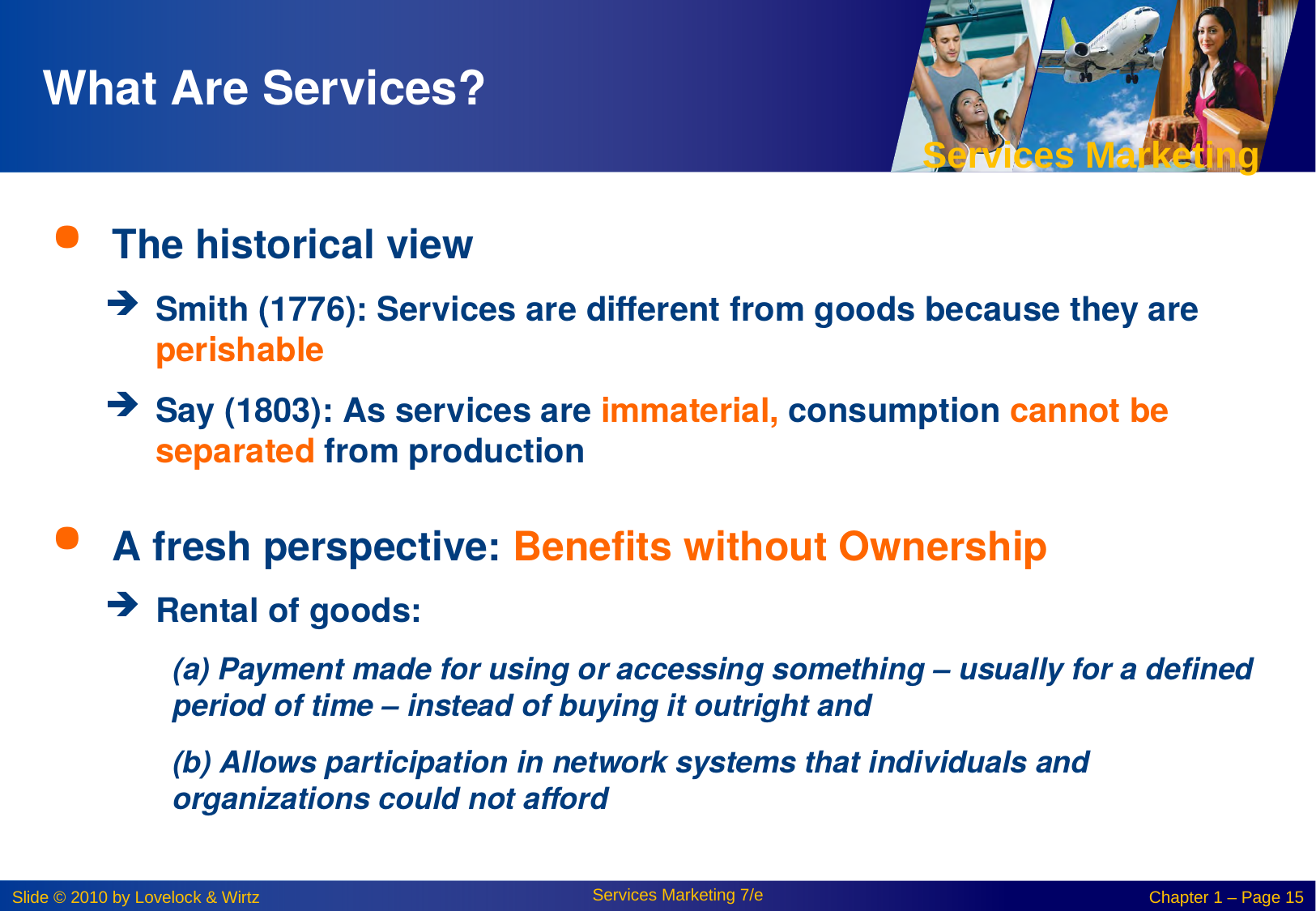

# What Are Services?
The historical view
Smith (1776): Services are different from goods because they are perishable
Say (1803): As services are immaterial, consumption cannot be separated from production
A fresh perspective: Benefits without Ownership
Rental of goods:
      (a) Payment made for using or accessing something – usually for a defined period of time – instead of buying it outright and
	(b) Allows participation in network systems that individuals and organizations could not afford